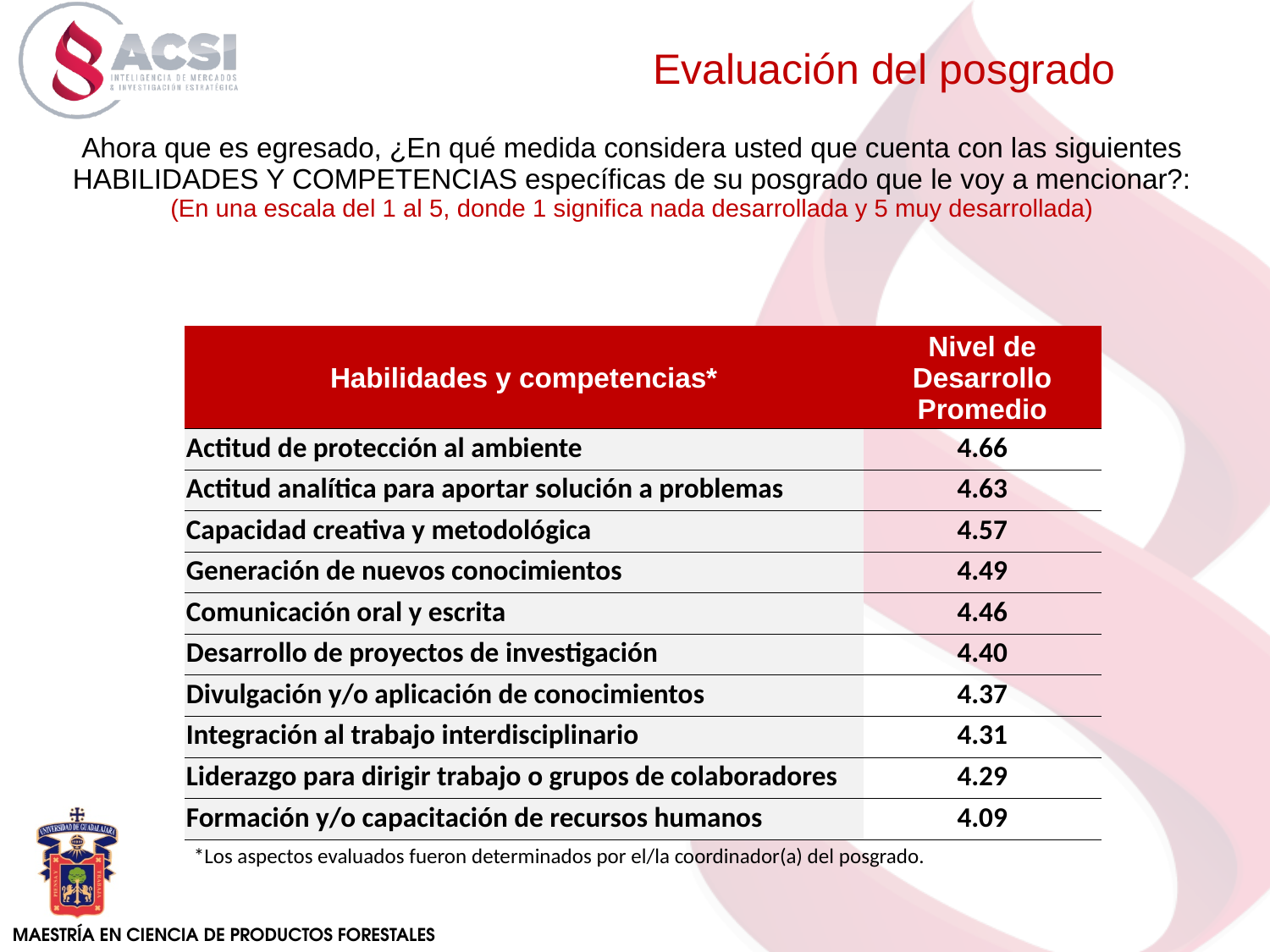

Evaluación del posgrado
Ahora que es egresado, ¿En qué medida considera usted que cuenta con las siguientes HABILIDADES Y COMPETENCIAS específicas de su posgrado que le voy a mencionar?:
(En una escala del 1 al 5, donde 1 significa nada desarrollada y 5 muy desarrollada)
| Habilidades y competencias\* | Nivel de Desarrollo Promedio |
| --- | --- |
| Actitud de protección al ambiente | 4.66 |
| Actitud analítica para aportar solución a problemas | 4.63 |
| Capacidad creativa y metodológica | 4.57 |
| Generación de nuevos conocimientos | 4.49 |
| Comunicación oral y escrita | 4.46 |
| Desarrollo de proyectos de investigación | 4.40 |
| Divulgación y/o aplicación de conocimientos | 4.37 |
| Integración al trabajo interdisciplinario | 4.31 |
| Liderazgo para dirigir trabajo o grupos de colaboradores | 4.29 |
| Formación y/o capacitación de recursos humanos | 4.09 |
*Los aspectos evaluados fueron determinados por el/la coordinador(a) del posgrado.